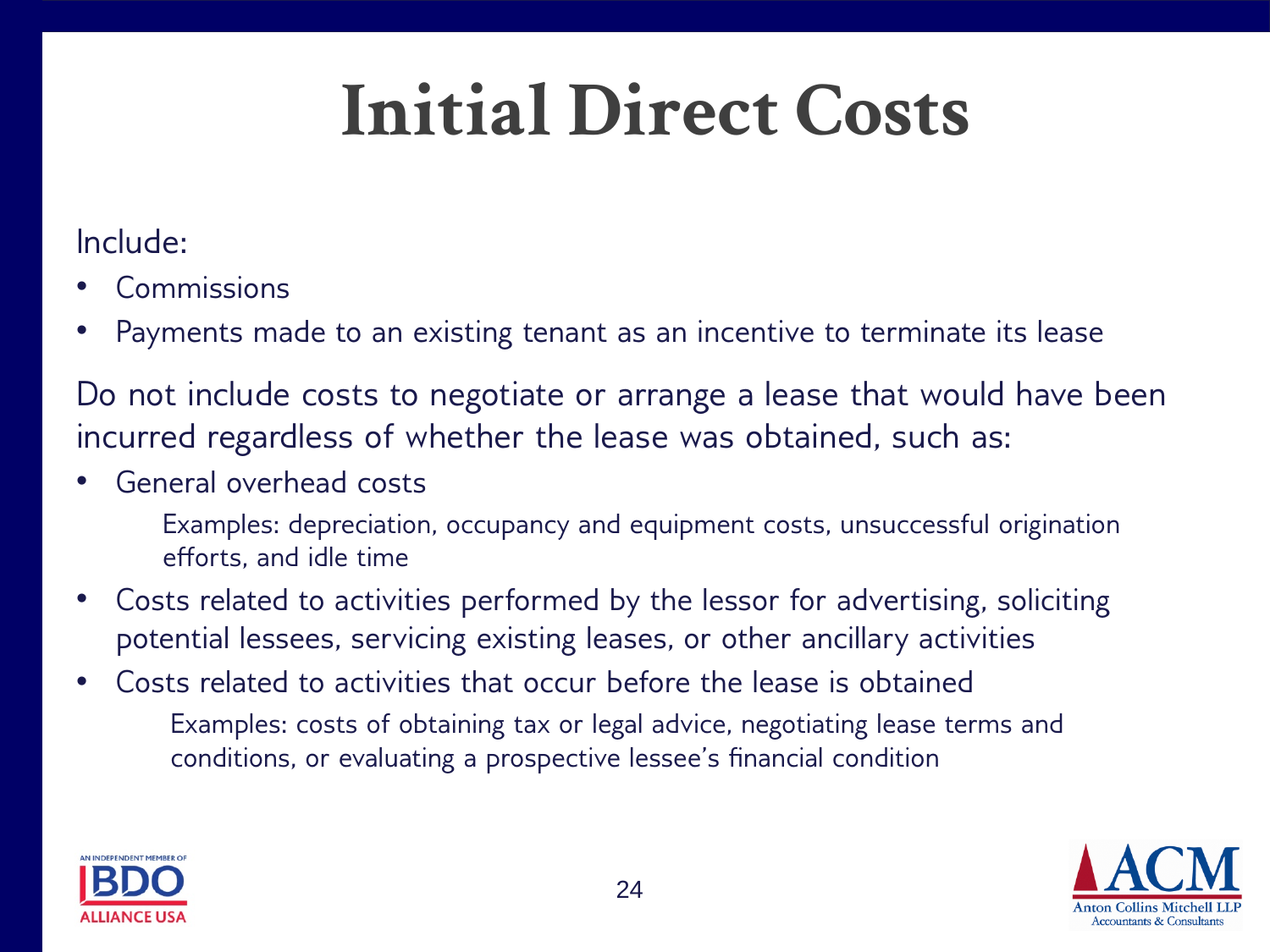

# Initial Direct Costs
Include:
Commissions
Payments made to an existing tenant as an incentive to terminate its lease
Do not include costs to negotiate or arrange a lease that would have been incurred regardless of whether the lease was obtained, such as:
General overhead costs
Examples: depreciation, occupancy and equipment costs, unsuccessful origination efforts, and idle time
Costs related to activities performed by the lessor for advertising, soliciting potential lessees, servicing existing leases, or other ancillary activities
Costs related to activities that occur before the lease is obtained
Examples: costs of obtaining tax or legal advice, negotiating lease terms and conditions, or evaluating a prospective lessee’s financial condition

24